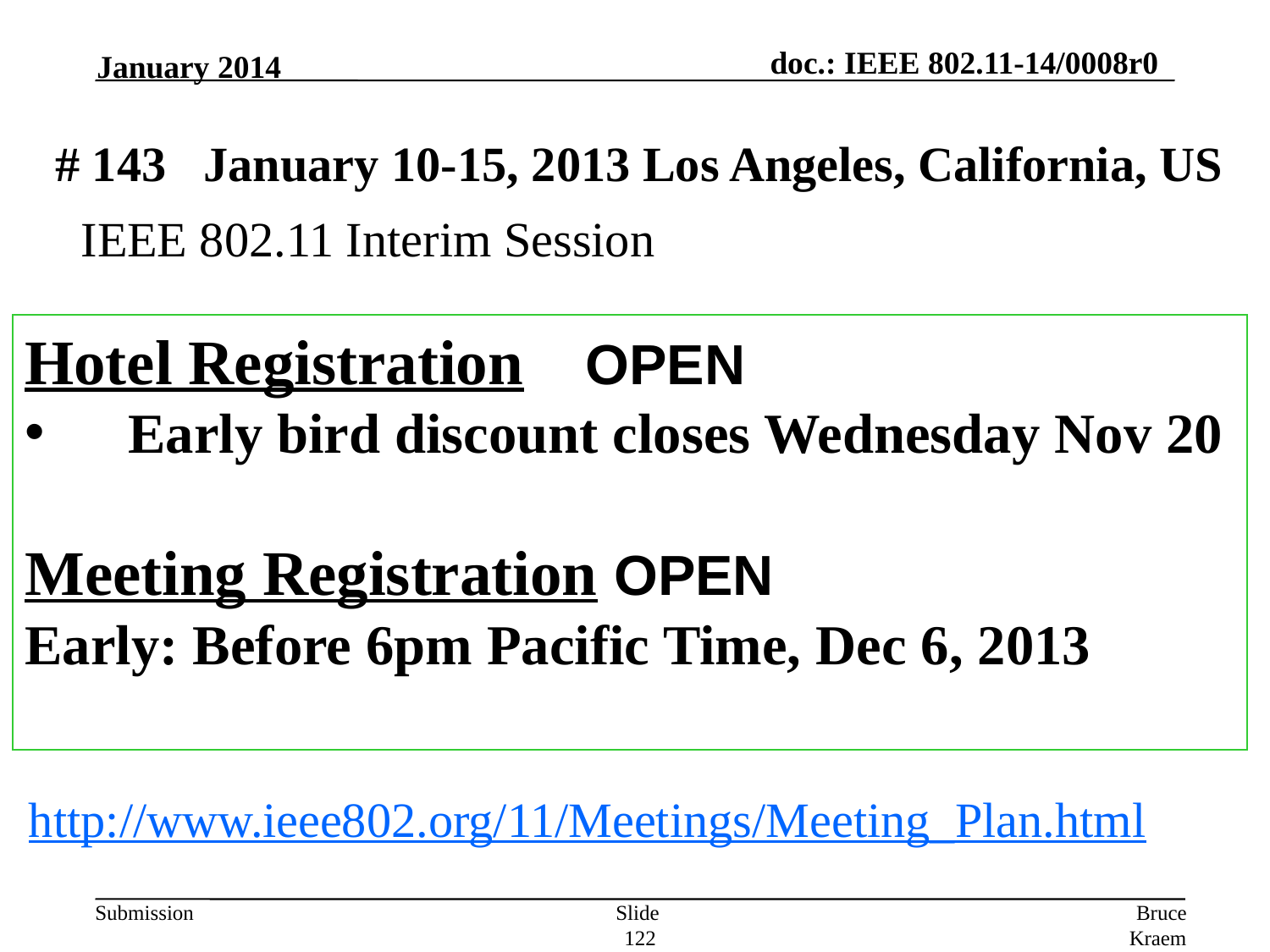

January 2014
# # 143   January 10-15, 2013 Los Angeles, California, US
IEEE 802.11 Interim Session

Hotel Registration    OPEN
Early bird discount closes Wednesday Nov 20

Meeting Registration OPEN
Early: Before 6pm Pacific Time, Dec 6, 2013

http://www.ieee802.org/11/Meetings/Meeting_Plan.html
Slide 122
Bruce Kraemer, Marvell